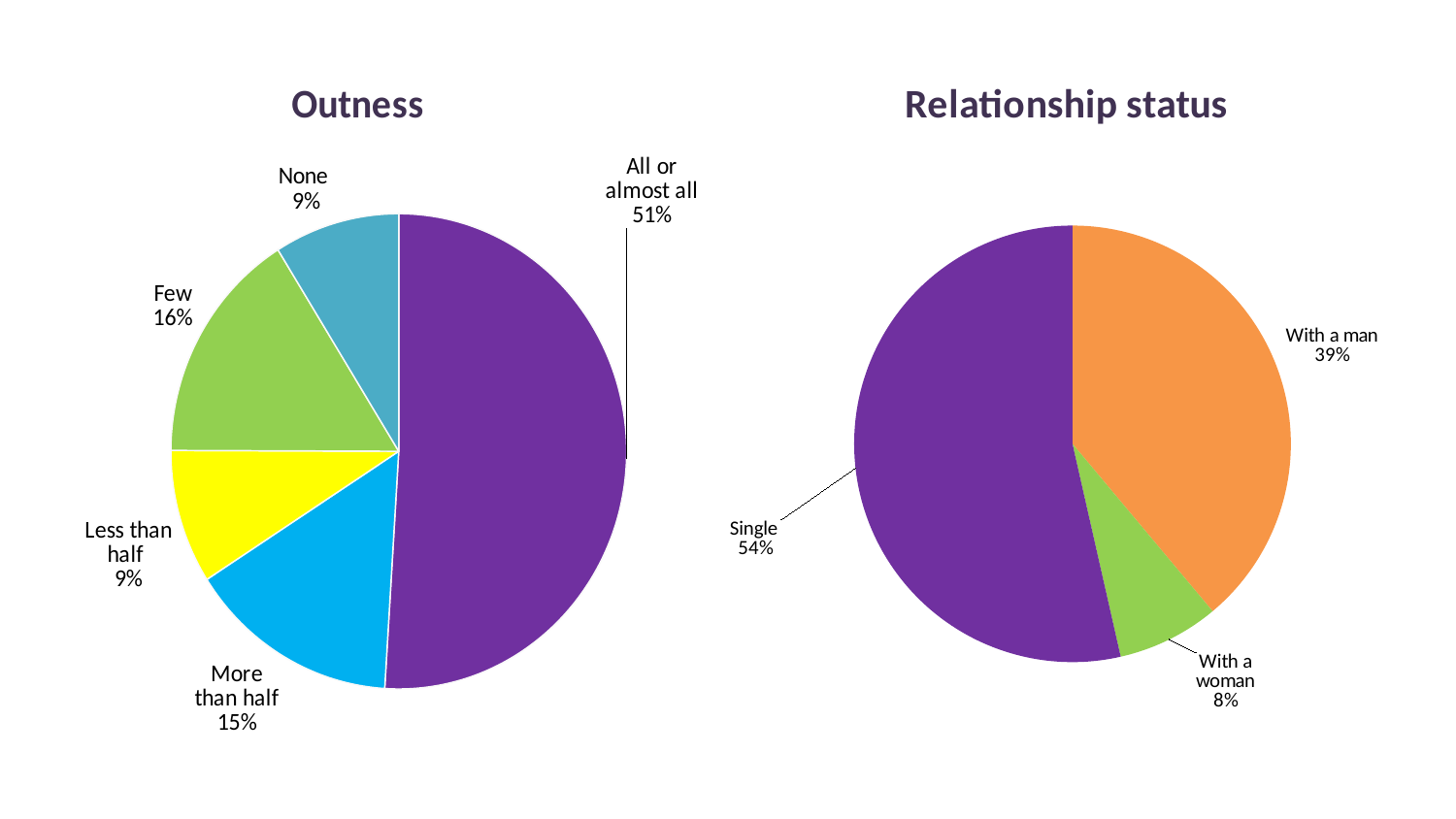

### Chart: Outness

| Category |  |
|---|---|
| All or almost all  | 50.98235098235098 |
| More than half | 14.95171495171495 |
| Less than half  | 9.124209124209122 |
| Few | 16.05061605061605 |
| None  | 8.89110889110889 |

### Chart: Relationship status

| Category | % |
|---|---|
| With a man | 38.76823338735818 |
| With a woman | 7.520259319286872 |
| Single  | 53.354943273906 |